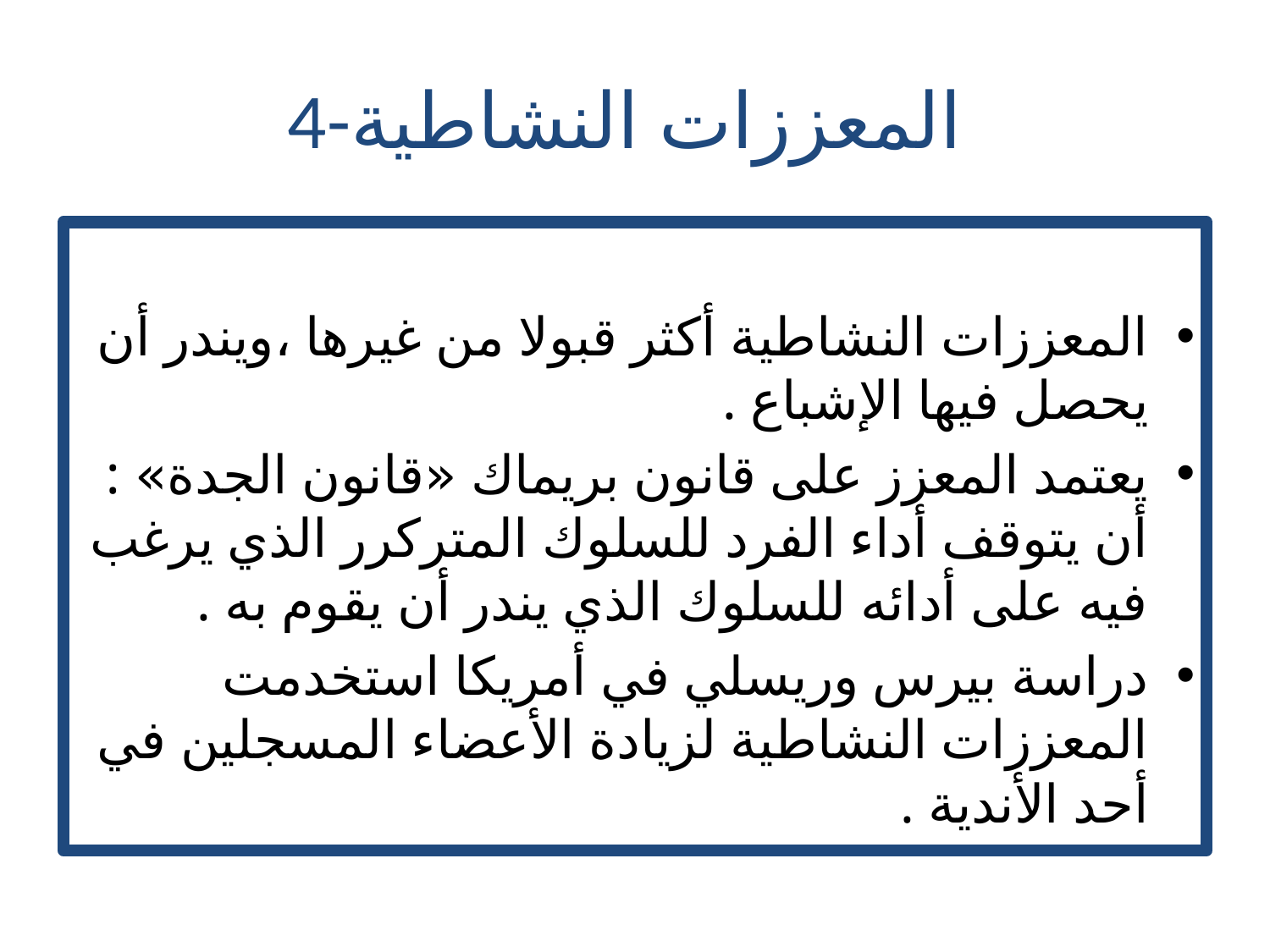

# 4-المعززات النشاطية

المعززات النشاطية أكثر قبولا من غيرها ،ويندر أن يحصل فيها الإشباع .
يعتمد المعزز على قانون بريماك «قانون الجدة» : أن يتوقف أداء الفرد للسلوك المتركرر الذي يرغب فيه على أدائه للسلوك الذي يندر أن يقوم به .
دراسة بيرس وريسلي في أمريكا استخدمت المعززات النشاطية لزيادة الأعضاء المسجلين في أحد الأندية .